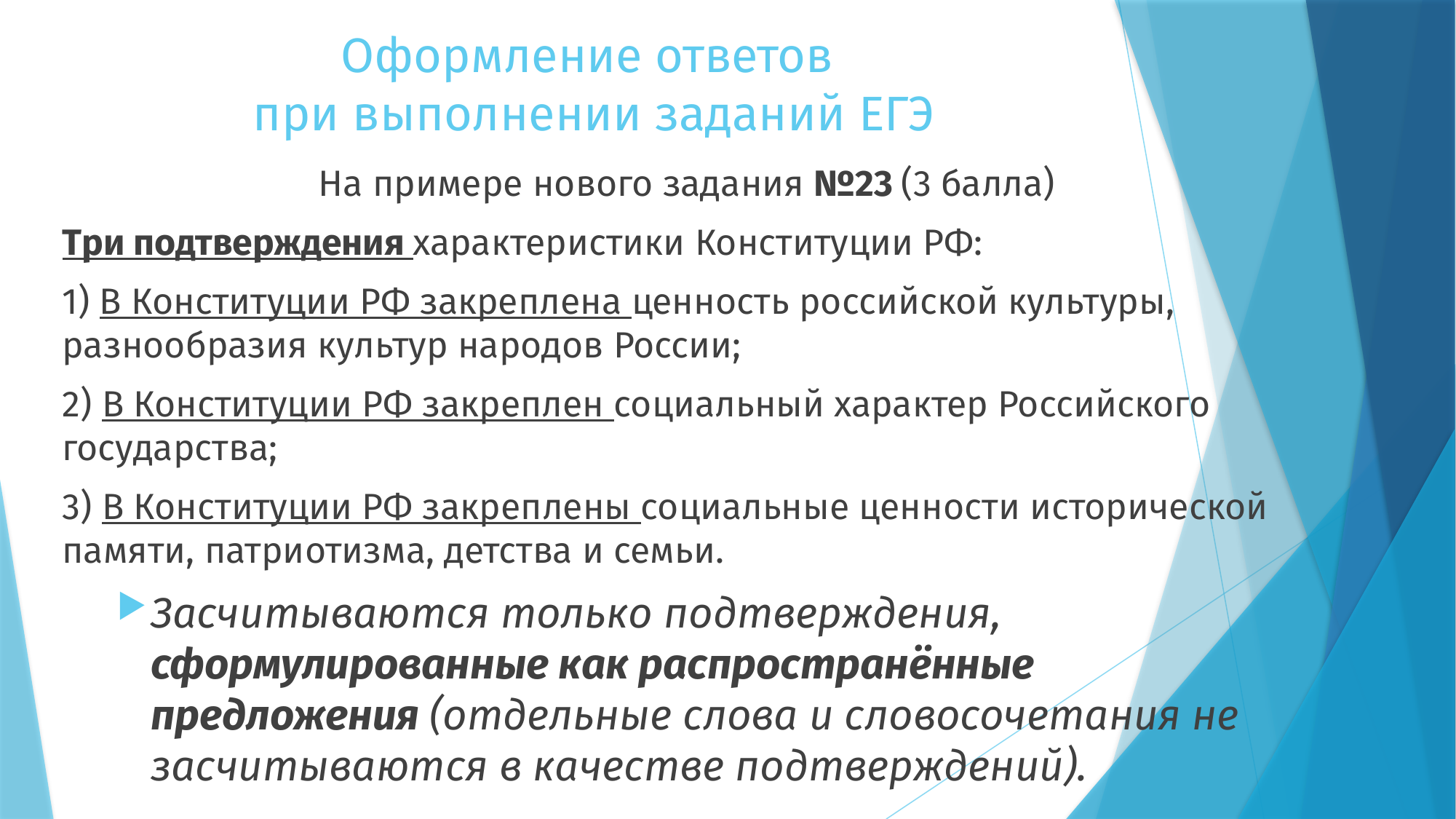

# Оформление ответов при выполнении заданий ЕГЭ
На примере нового задания №23 (3 балла)
Три подтверждения характеристики Конституции РФ:
1) В Конституции РФ закреплена ценность российской культуры, разнообразия культур народов России;
2) В Конституции РФ закреплен социальный характер Российского государства;
3) В Конституции РФ закреплены социальные ценности исторической памяти, патриотизма, детства и семьи.
Засчитываются только подтверждения, сформулированные как распространённые предложения (отдельные слова и словосочетания не засчитываются в качестве подтверждений).